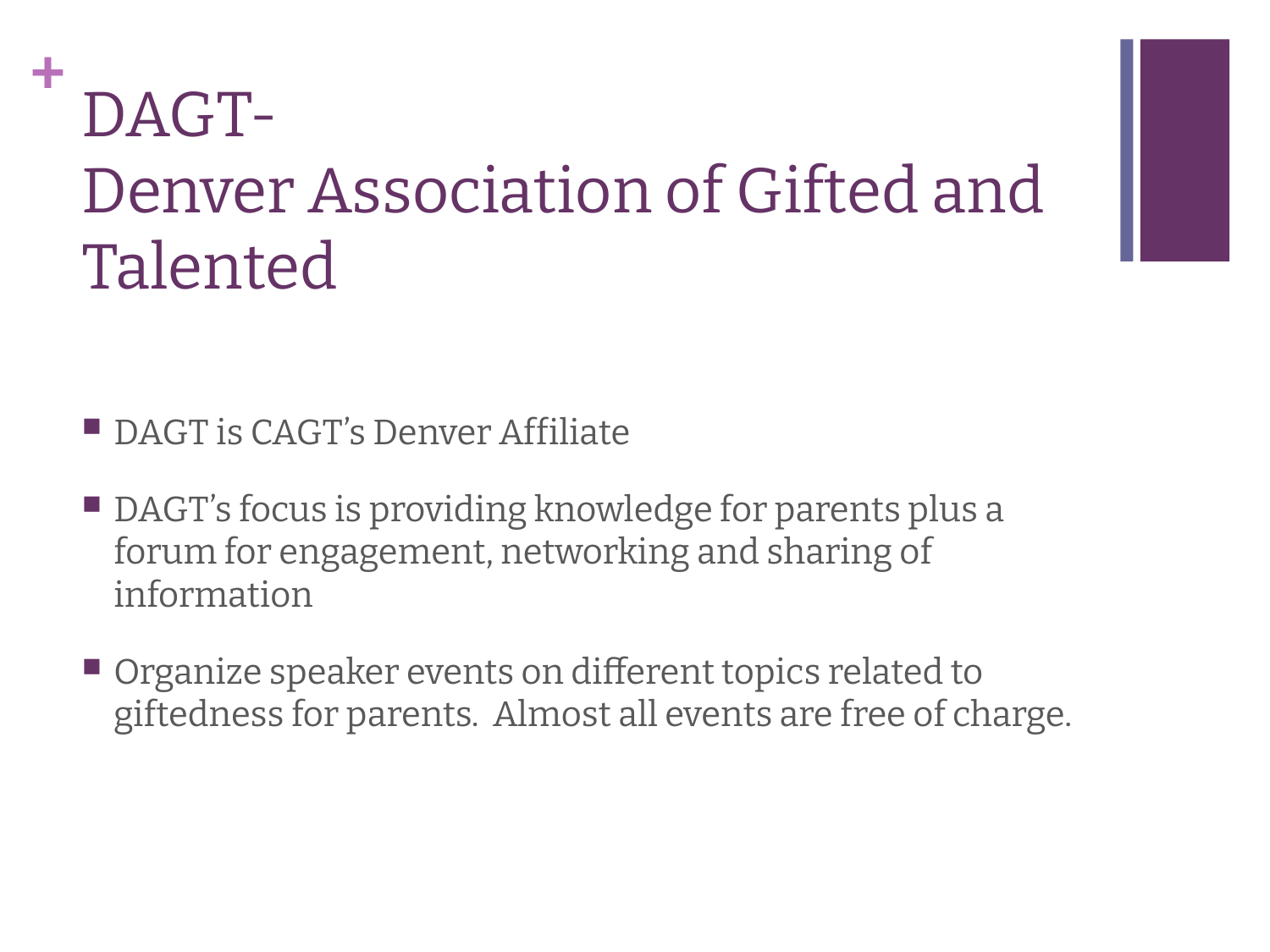

# DAGT- Denver Association of Gifted and Talented
DAGT is CAGT’s Denver Affiliate
DAGT’s focus is providing knowledge for parents plus a forum for engagement, networking and sharing of information
Organize speaker events on different topics related to giftedness for parents.  Almost all events are free of charge.